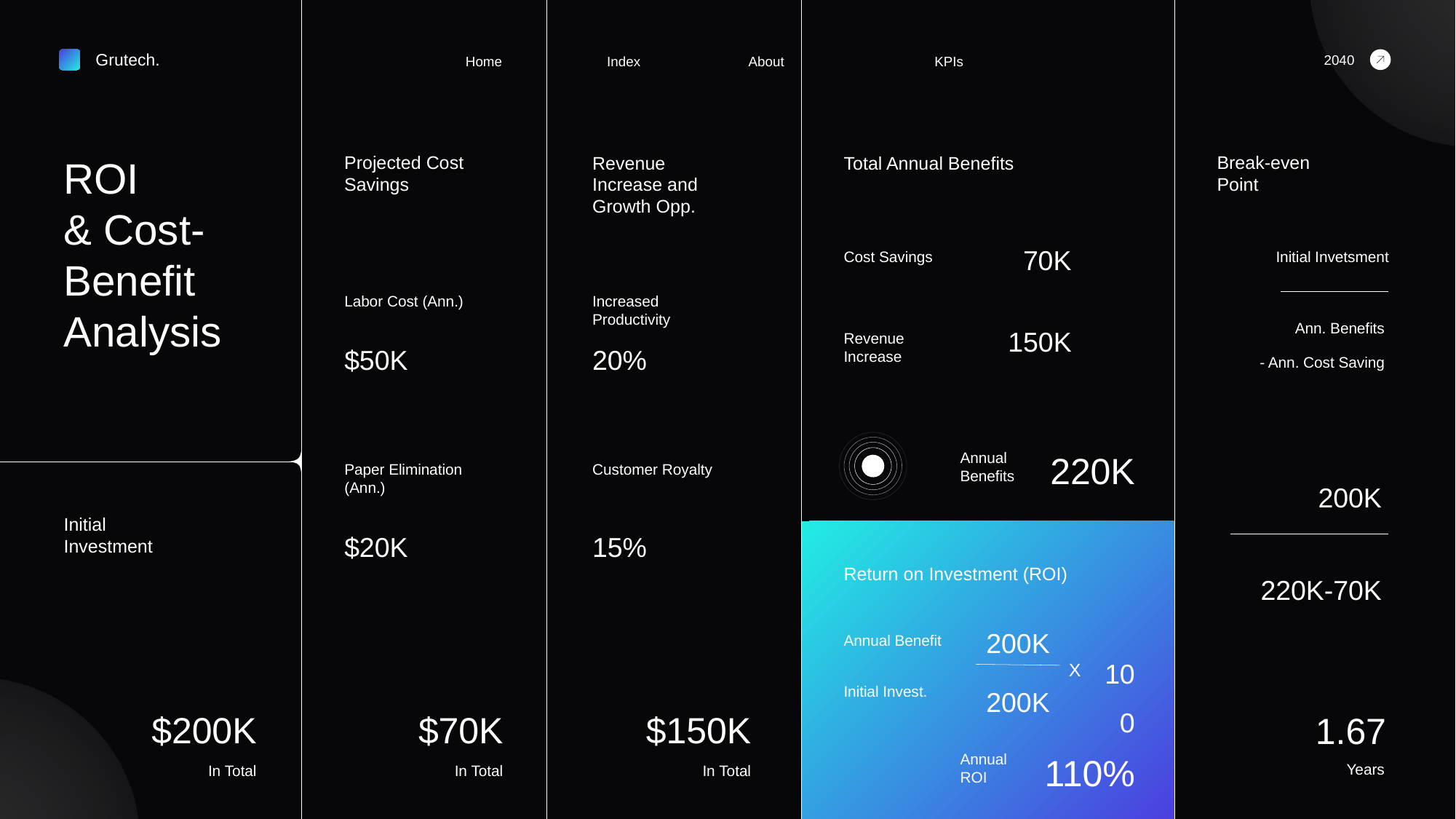

Grutech.
2040
About
Home
Index
KPIs

ROI
& Cost-
Benefit
Analysis
Projected Cost
Savings
Revenue
Increase and
Growth Opp.
Total Annual Benefits
Break-even
Point
70K
Initial Invetsment
Cost Savings
Labor Cost (Ann.)
Increased
Productivity
150K
Ann. Benefits
$50K
20%
Revenue
Increase
 - Ann. Cost Saving
220K

Annual
Benefits
Paper Elimination
(Ann.)
Customer Royalty

200K
Initial
Investment
$20K
15%

220K-70K
Return on Investment (ROI)
200K
Annual Benefit
100
X
200K

Initial Invest.
$200K
$70K
$150K
1.67
110%
Annual
ROI
Years
In Total
In Total
In Total